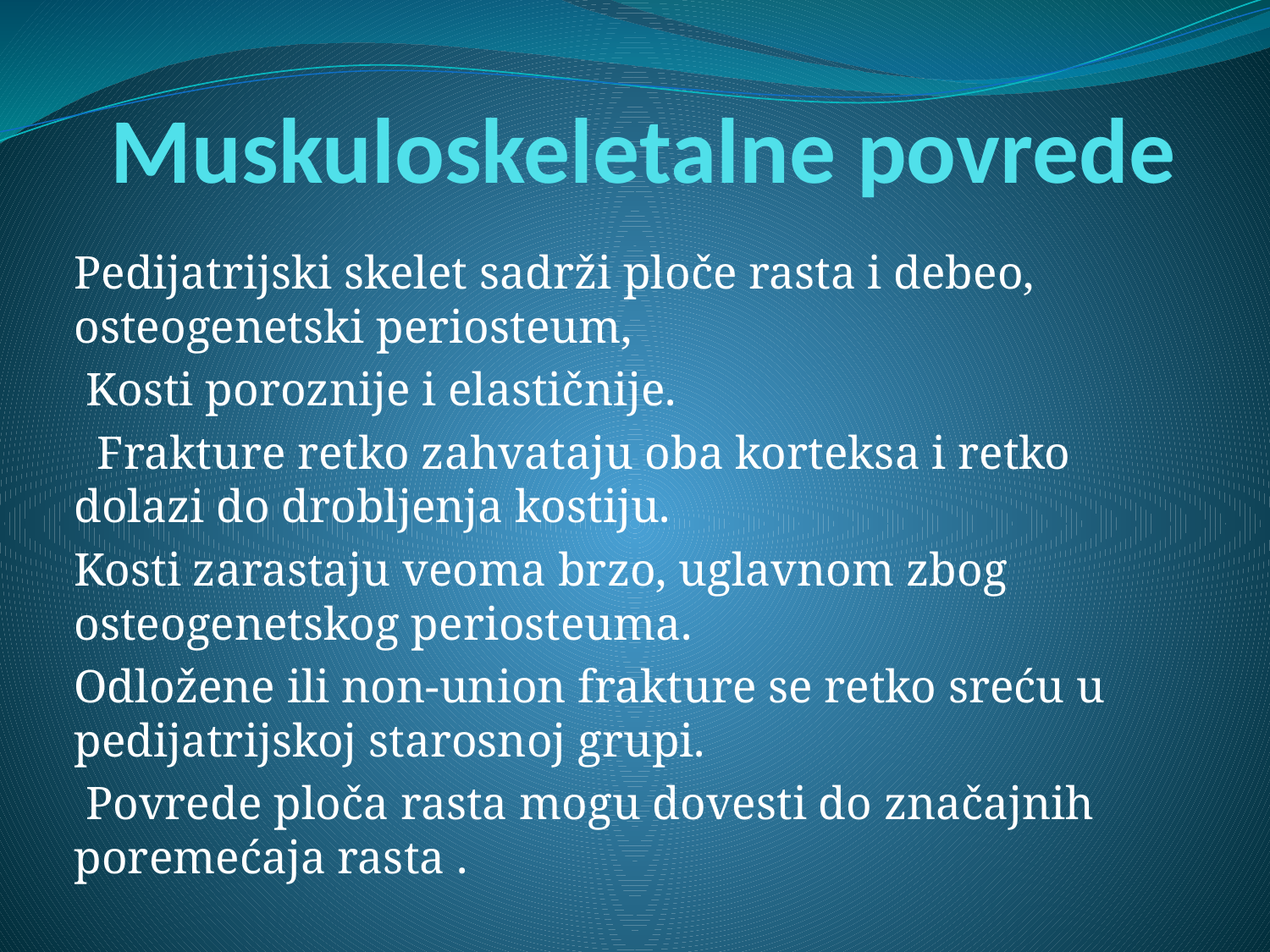

# Muskuloskeletalne povrede
Pedijatrijski skelet sadrži ploče rasta i debeo, osteogenetski periosteum,
 Kosti poroznije i elastičnije.
  Frakture retko zahvataju oba korteksa i retko dolazi do drobljenja kostiju.
Kosti zarastaju veoma brzo, uglavnom zbog osteogenetskog periosteuma.
Odložene ili non-union frakture se retko sreću u pedijatrijskoj starosnoj grupi.
 Povrede ploča rasta mogu dovesti do značajnih poremećaja rasta .